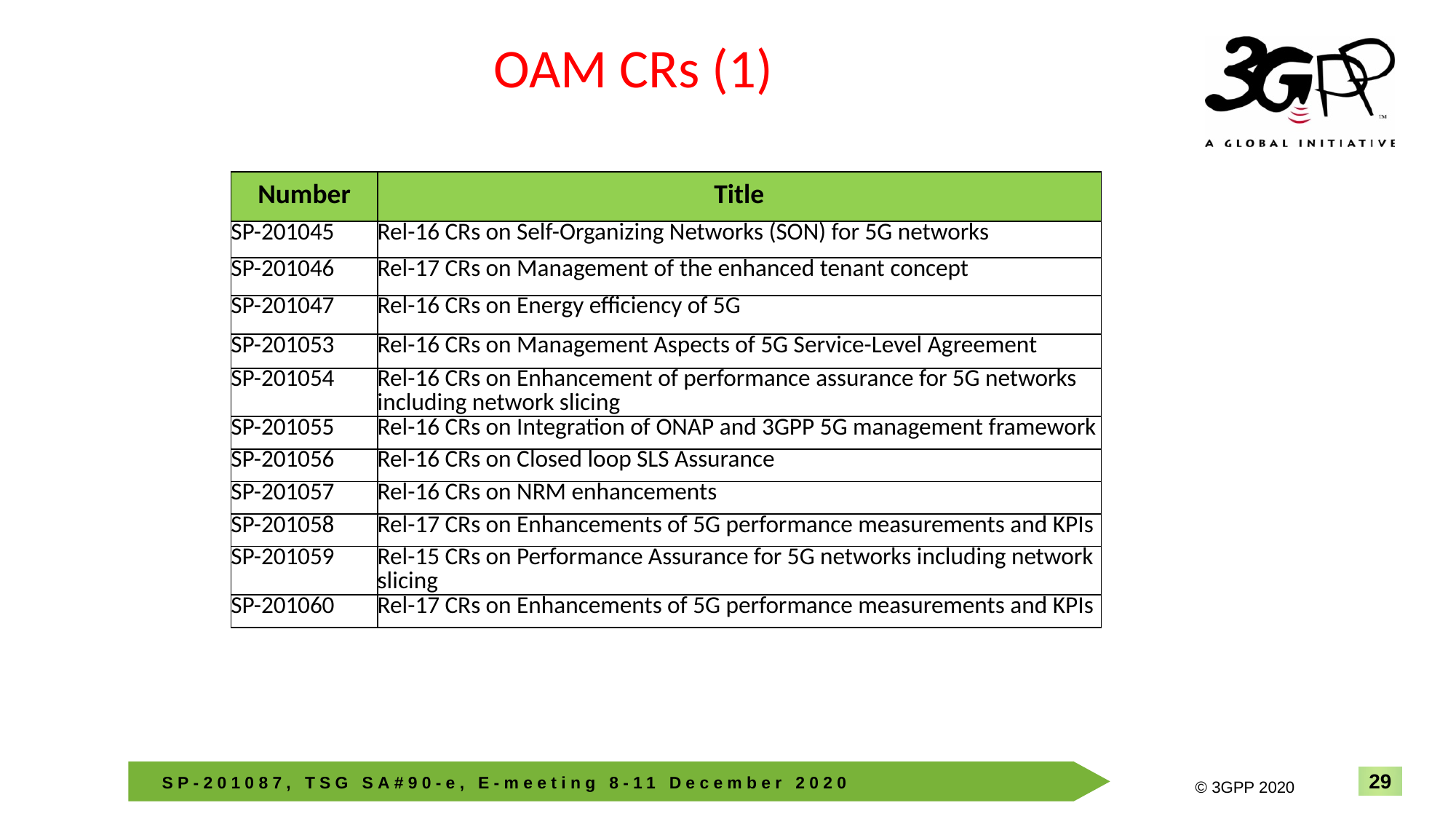

# OAM CRs (1)
| Number | Title |
| --- | --- |
| SP-201045 | Rel-16 CRs on Self-Organizing Networks (SON) for 5G networks |
| SP-201046 | Rel-17 CRs on Management of the enhanced tenant concept |
| SP-201047 | Rel-16 CRs on Energy efficiency of 5G |
| SP-201053 | Rel-16 CRs on Management Aspects of 5G Service-Level Agreement |
| SP-201054 | Rel-16 CRs on Enhancement of performance assurance for 5G networks including network slicing |
| SP-201055 | Rel-16 CRs on Integration of ONAP and 3GPP 5G management framework |
| SP-201056 | Rel-16 CRs on Closed loop SLS Assurance |
| SP-201057 | Rel-16 CRs on NRM enhancements |
| SP-201058 | Rel-17 CRs on Enhancements of 5G performance measurements and KPIs |
| SP-201059 | Rel-15 CRs on Performance Assurance for 5G networks including network slicing |
| SP-201060 | Rel-17 CRs on Enhancements of 5G performance measurements and KPIs |